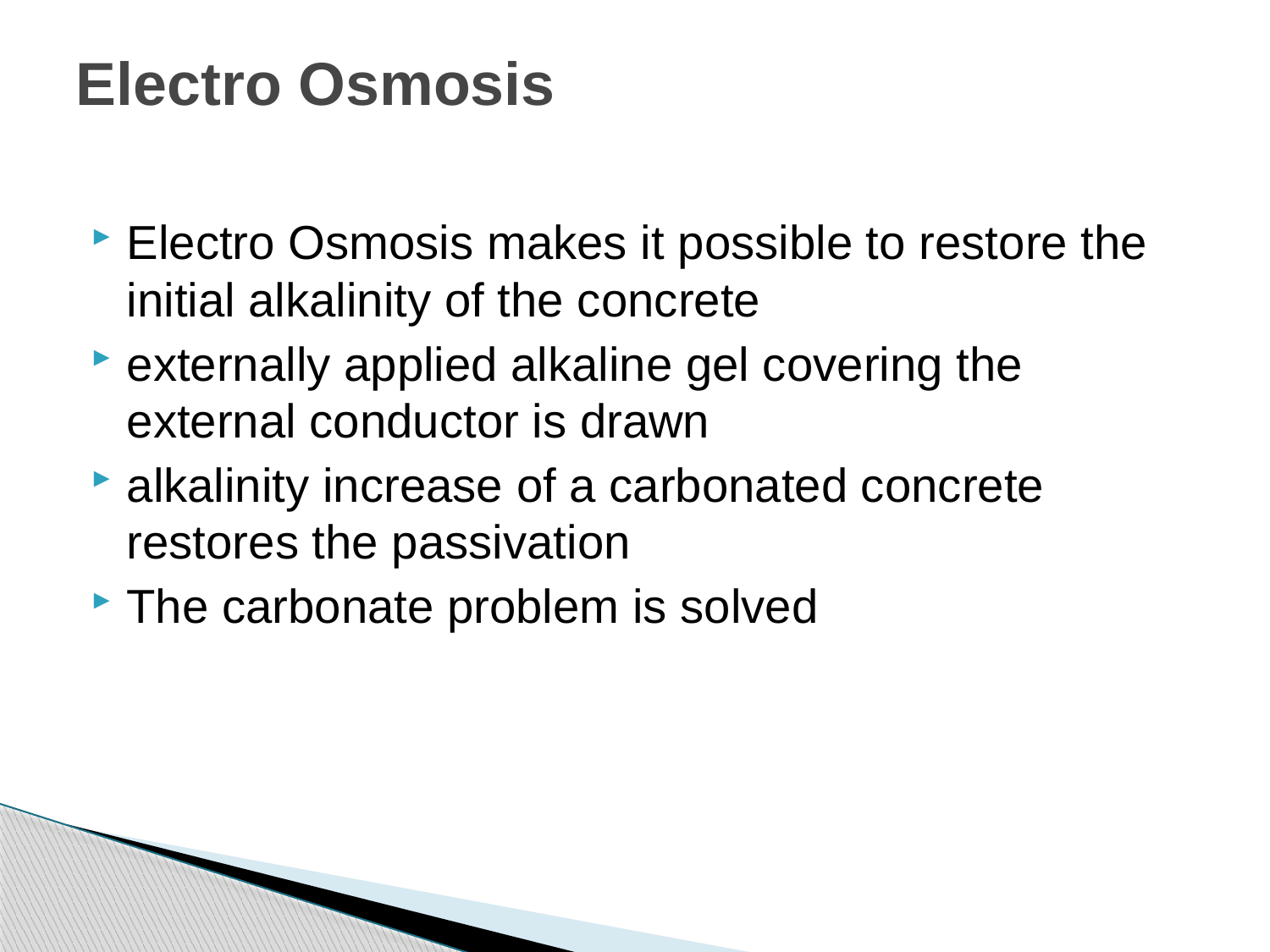

# Electro Osmosis
Electro Osmosis makes it possible to restore the initial alkalinity of the concrete
externally applied alkaline gel covering the external conductor is drawn
alkalinity increase of a carbonated concrete restores the passivation
The carbonate problem is solved